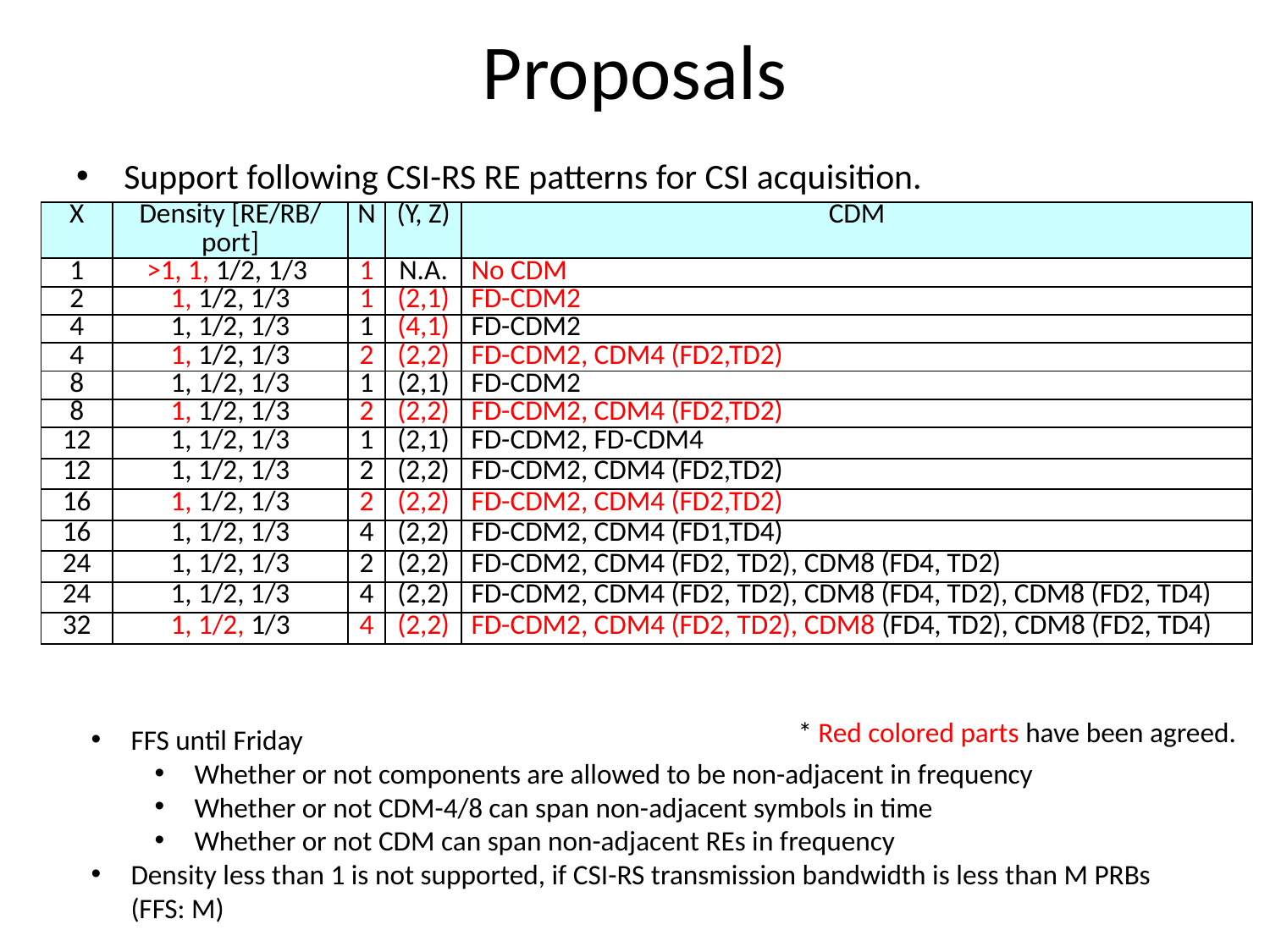

# Proposals

Support following CSI-RS RE patterns for CSI acquisition.
| X | Density [RE/RB/port] | N | (Y, Z) | CDM |
| --- | --- | --- | --- | --- |
| 1 | >1, 1, 1/2, 1/3 | 1 | N.A. | No CDM |
| 2 | 1, 1/2, 1/3 | 1 | (2,1) | FD-CDM2 |
| 4 | 1, 1/2, 1/3 | 1 | (4,1) | FD-CDM2 |
| 4 | 1, 1/2, 1/3 | 2 | (2,2) | FD-CDM2, CDM4 (FD2,TD2) |
| 8 | 1, 1/2, 1/3 | 1 | (2,1) | FD-CDM2 |
| 8 | 1, 1/2, 1/3 | 2 | (2,2) | FD-CDM2, CDM4 (FD2,TD2) |
| 12 | 1, 1/2, 1/3 | 1 | (2,1) | FD-CDM2, FD-CDM4 |
| 12 | 1, 1/2, 1/3 | 2 | (2,2) | FD-CDM2, CDM4 (FD2,TD2) |
| 16 | 1, 1/2, 1/3 | 2 | (2,2) | FD-CDM2, CDM4 (FD2,TD2) |
| 16 | 1, 1/2, 1/3 | 4 | (2,2) | FD-CDM2, CDM4 (FD1,TD4) |
| 24 | 1, 1/2, 1/3 | 2 | (2,2) | FD-CDM2, CDM4 (FD2, TD2), CDM8 (FD4, TD2) |
| 24 | 1, 1/2, 1/3 | 4 | (2,2) | FD-CDM2, CDM4 (FD2, TD2), CDM8 (FD4, TD2), CDM8 (FD2, TD4) |
| 32 | 1, 1/2, 1/3 | 4 | (2,2) | FD-CDM2, CDM4 (FD2, TD2), CDM8 (FD4, TD2), CDM8 (FD2, TD4) |

* Red colored parts have been agreed.
FFS until Friday
Whether or not components are allowed to be non-adjacent in frequency
Whether or not CDM-4/8 can span non-adjacent symbols in time
Whether or not CDM can span non-adjacent REs in frequency
Density less than 1 is not supported, if CSI-RS transmission bandwidth is less than M PRBs (FFS: M)